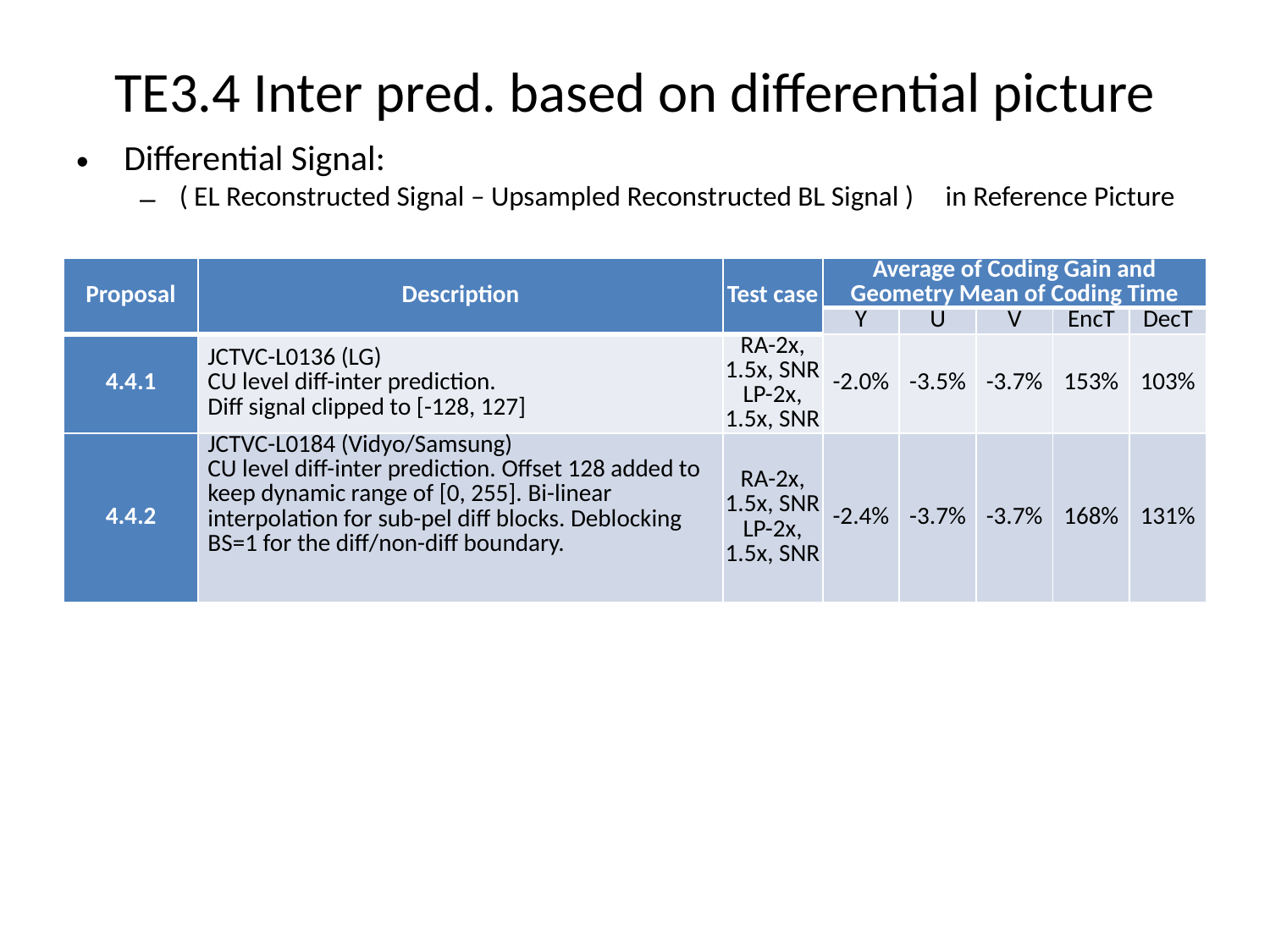

# TE3.4 Inter pred. based on differential picture
Differential Signal:
( EL Reconstructed Signal – Upsampled Reconstructed BL Signal )     in Reference Picture
| Proposal | Description | Test case | Average of Coding Gain and Geometry Mean of Coding Time |  |  |  |  |
| --- | --- | --- | --- | --- | --- | --- | --- |
|  |  |  | Y | U | V | EncT | DecT |
| 4.4.1 | JCTVC-L0136 (LG) CU level diff-inter prediction. Diff signal clipped to [-128, 127] | RA-2x, 1.5x, SNR LP-2x, 1.5x, SNR | -2.0% | -3.5% | -3.7% | 153% | 103% |
| 4.4.2 | JCTVC-L0184 (Vidyo/Samsung) CU level diff-inter prediction. Offset 128 added to keep dynamic range of [0, 255]. Bi-linear interpolation for sub-pel diff blocks. Deblocking BS=1 for the diff/non-diff boundary. | RA-2x, 1.5x, SNR LP-2x, 1.5x, SNR | -2.4% | -3.7% | -3.7% | 168% | 131% |